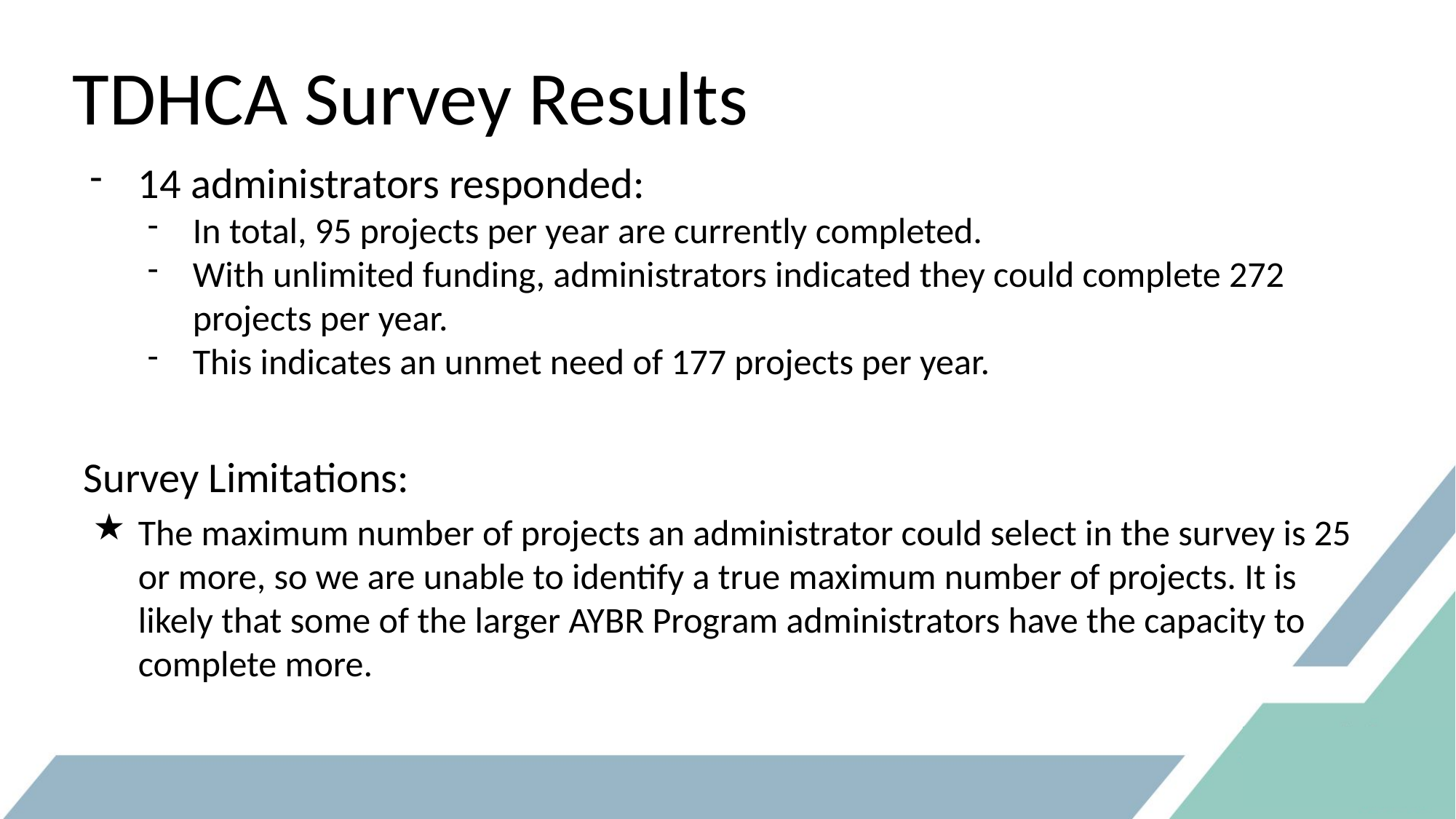

# TDHCA Survey Results
14 administrators responded:
In total, 95 projects per year are currently completed.
With unlimited funding, administrators indicated they could complete 272 projects per year.
This indicates an unmet need of 177 projects per year.

Survey Limitations:
The maximum number of projects an administrator could select in the survey is 25 or more, so we are unable to identify a true maximum number of projects. It is likely that some of the larger AYBR Program administrators have the capacity to complete more.